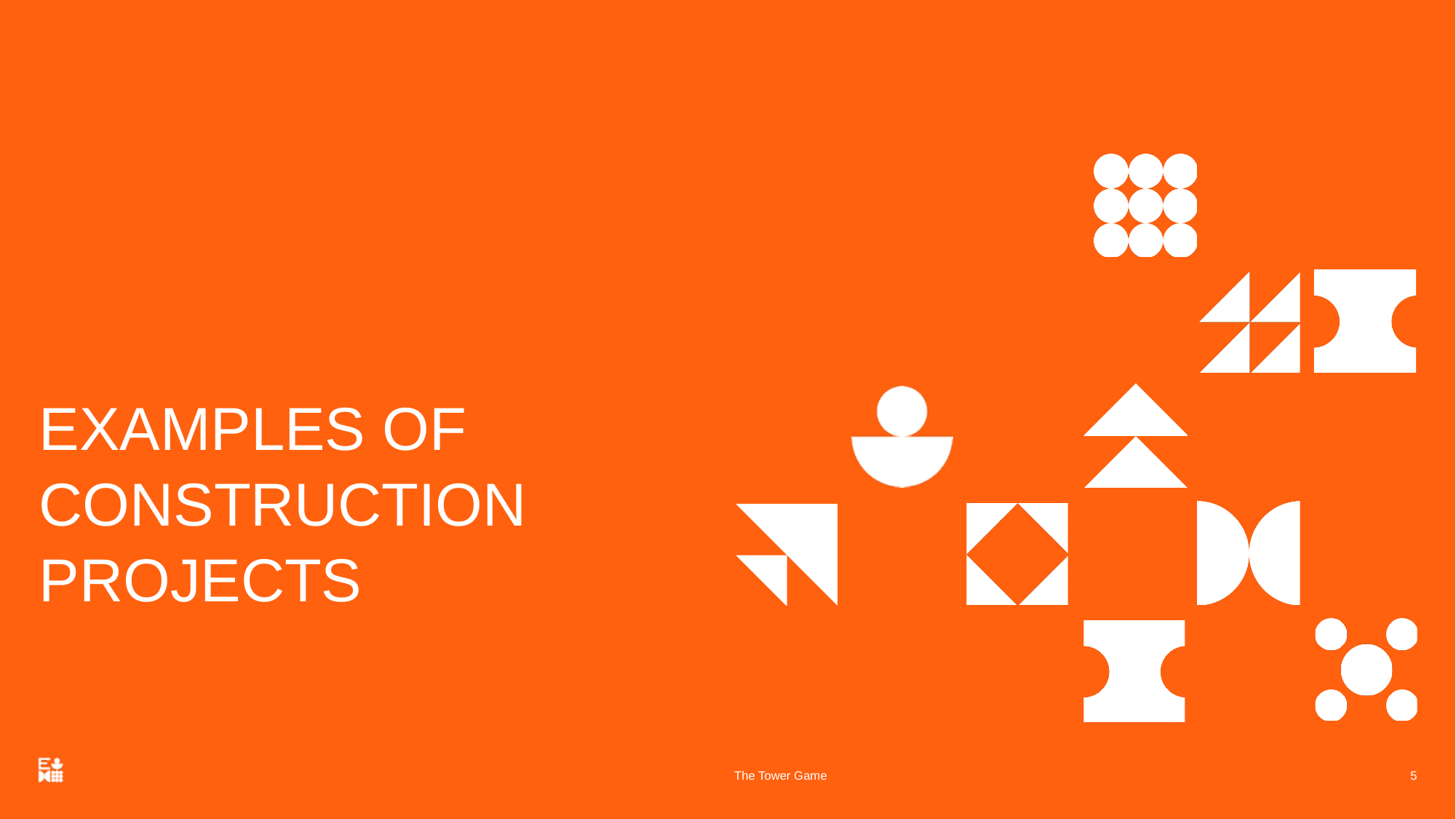

# EXAMPLES OF CONSTRUCTION PROJECTS
The Tower Game
5